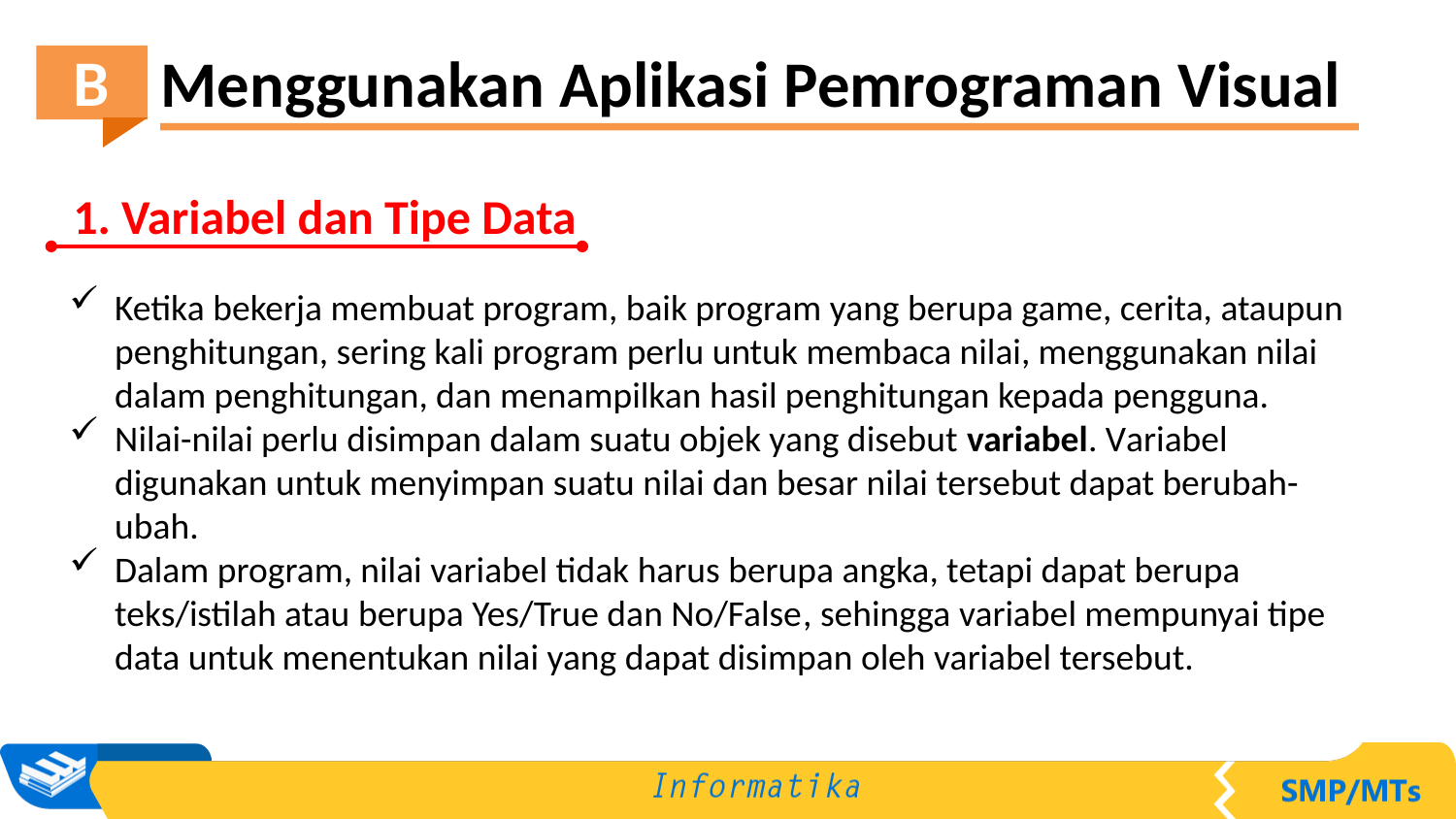

Menggunakan Aplikasi Pemrograman Visual
B

1. Variabel dan Tipe Data
Ketika bekerja membuat program, baik program yang berupa game, cerita, ataupun penghitungan, sering kali program perlu untuk membaca nilai, menggunakan nilai dalam penghitungan, dan menampilkan hasil penghitungan kepada pengguna.
Nilai-nilai perlu disimpan dalam suatu objek yang disebut variabel. Variabel digunakan untuk menyimpan suatu nilai dan besar nilai tersebut dapat berubah-ubah.
Dalam program, nilai variabel tidak harus berupa angka, tetapi dapat berupa teks/istilah atau berupa Yes/True dan No/False, sehingga variabel mempunyai tipe data untuk menentukan nilai yang dapat disimpan oleh variabel tersebut.